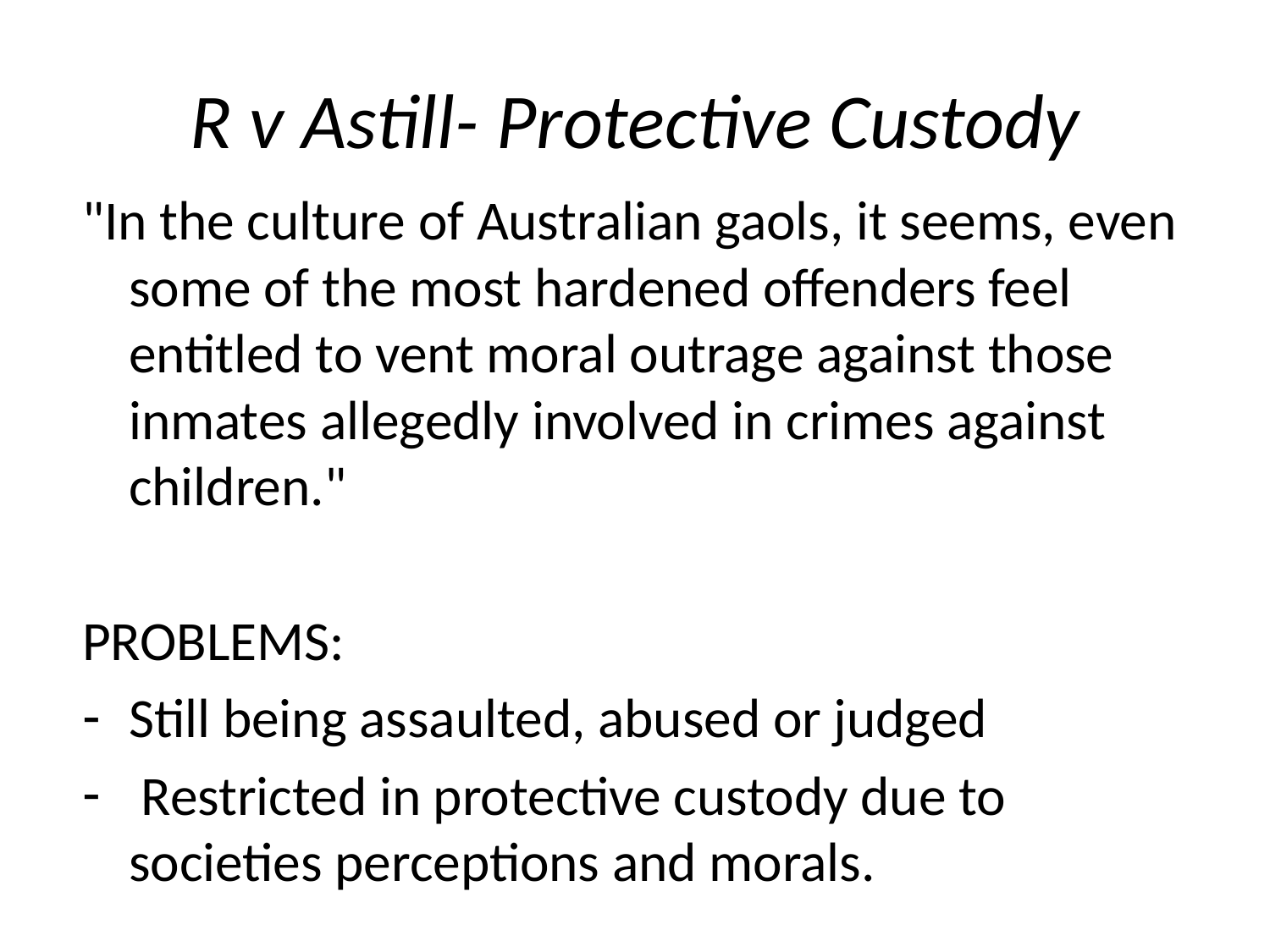

# R v Astill- Protective Custody
"In the culture of Australian gaols, it seems, even some of the most hardened offenders feel entitled to vent moral outrage against those inmates allegedly involved in crimes against children."

PROBLEMS:
Still being assaulted, abused or judged
 Restricted in protective custody due to societies perceptions and morals.